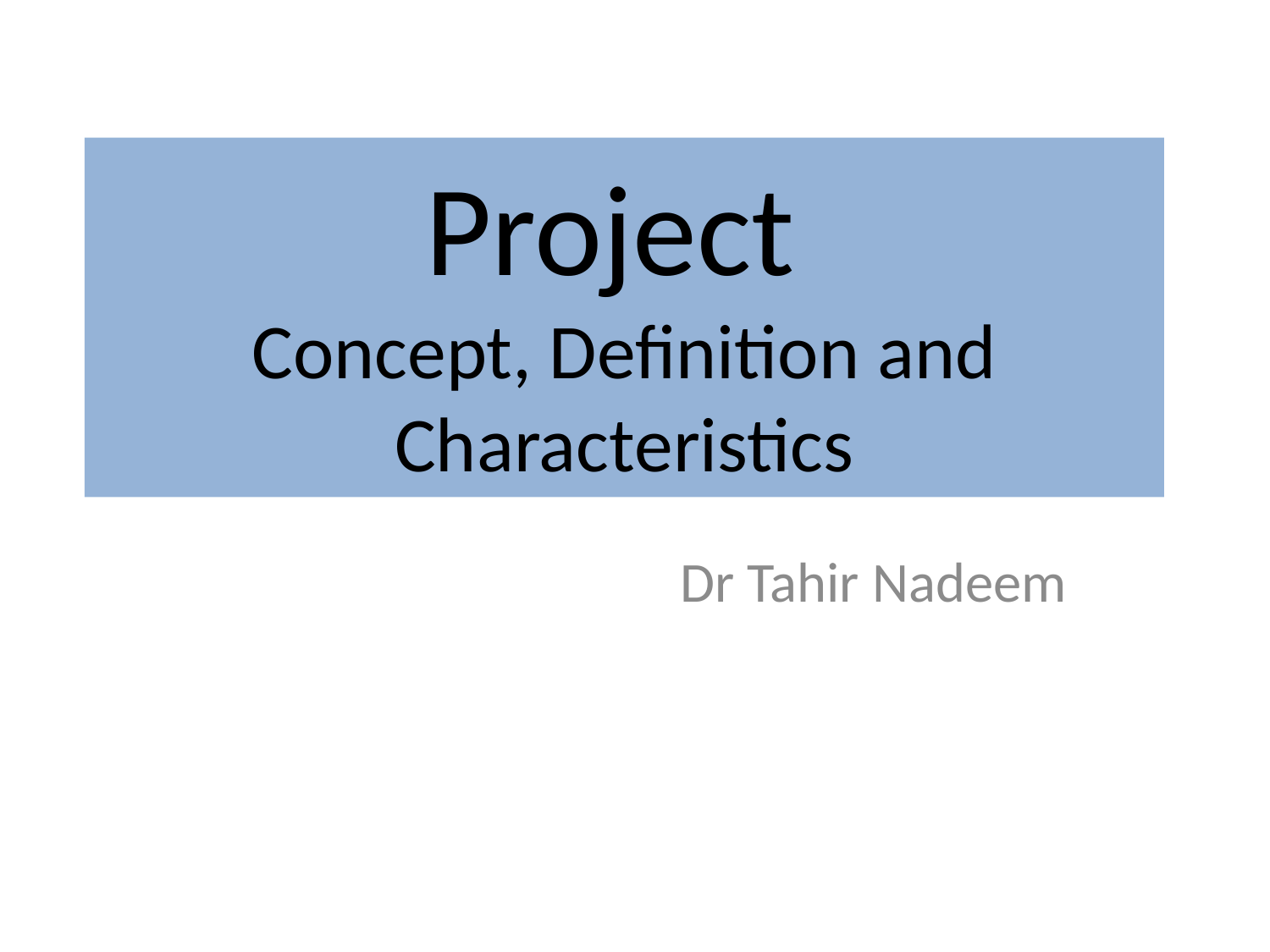

# Project Concept, Definition and Characteristics
Dr Tahir Nadeem